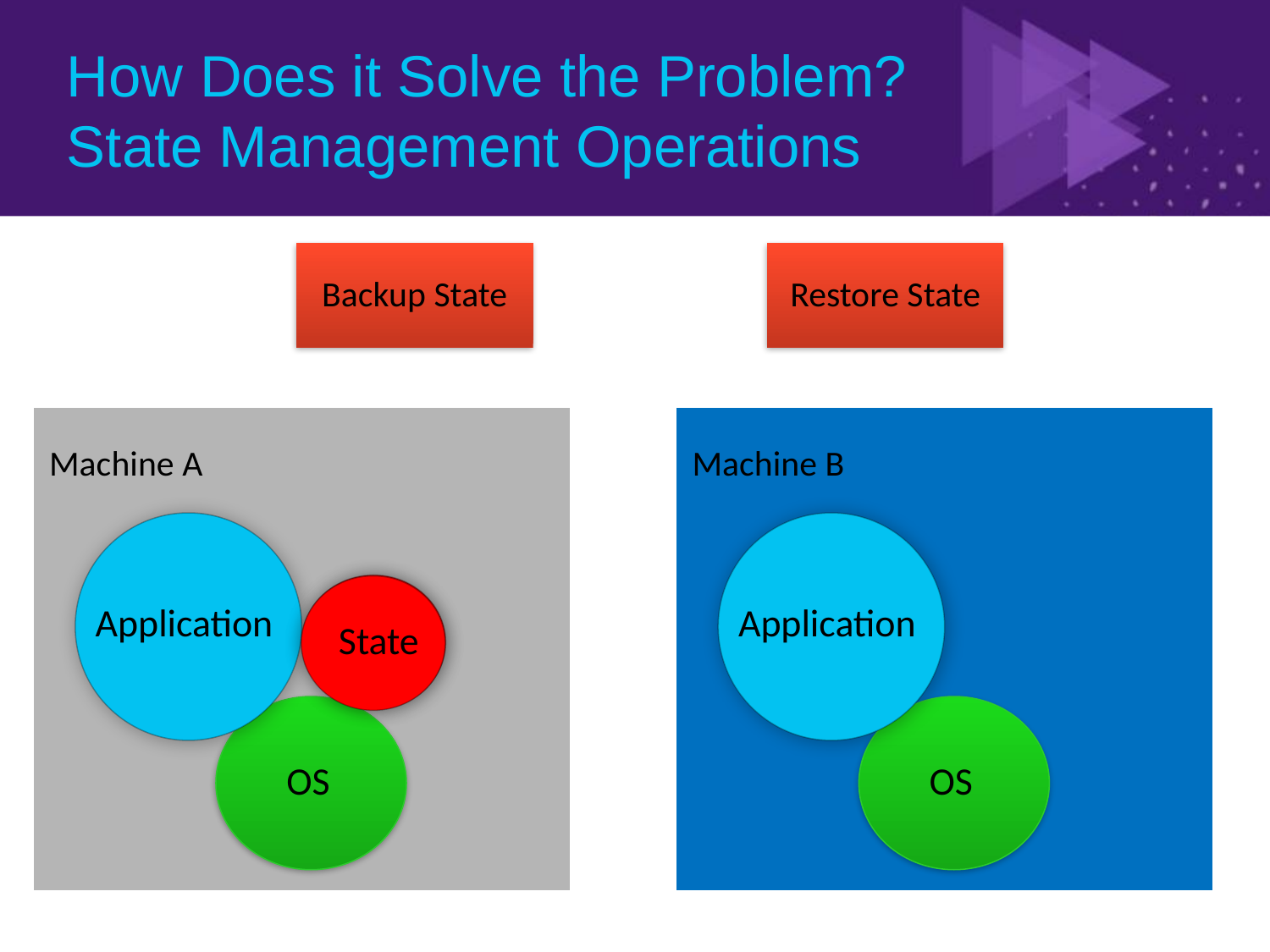

# How Does it Solve the Problem? State Management Operations
Backup State
Restore State

Machine A
Machine B

State

State
Application
Application

OS
OS